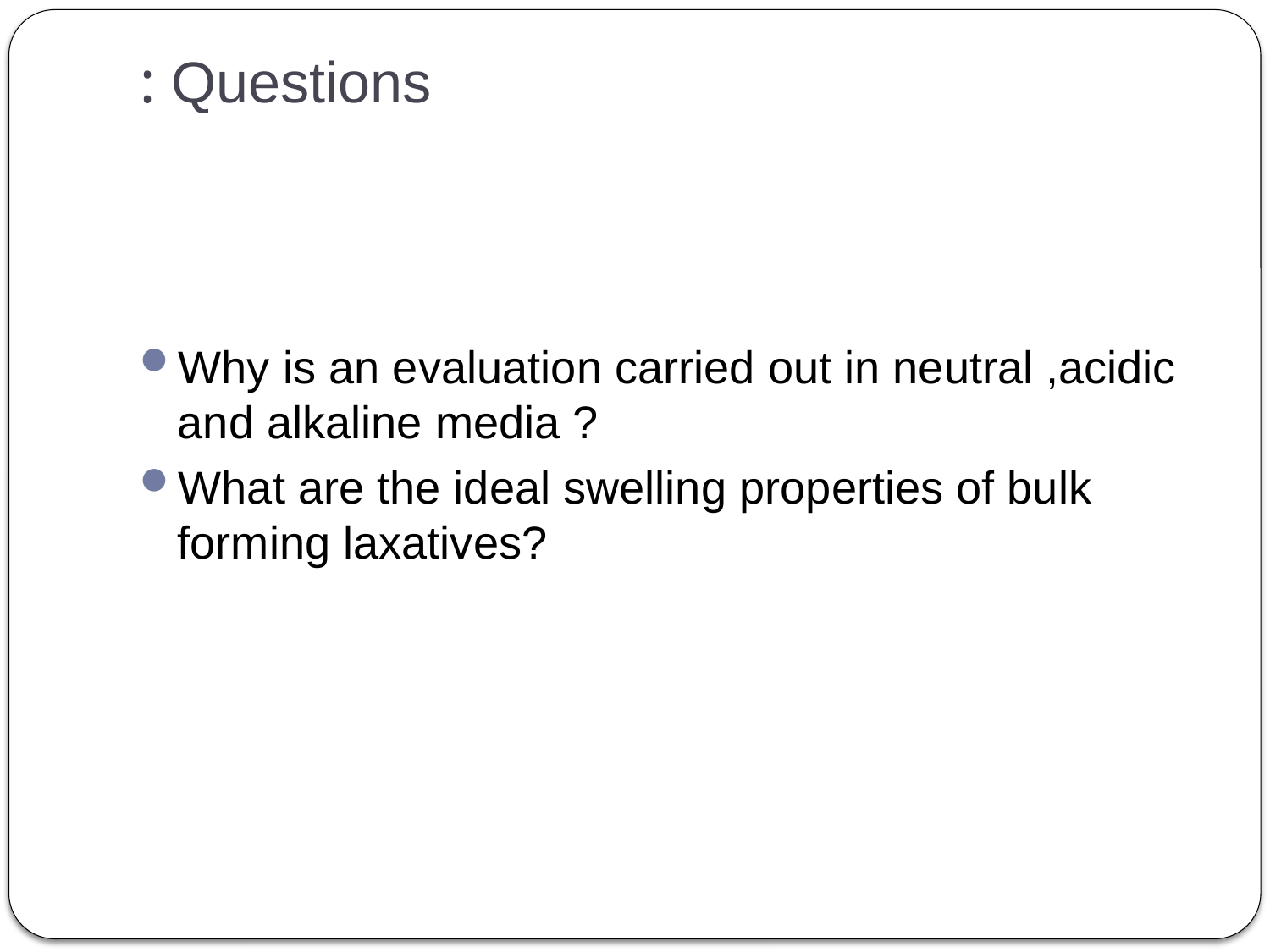

# Questions :

Why is an evaluation carried out in neutral ,acidic and alkaline media ?
What are the ideal swelling properties of bulk forming laxatives?